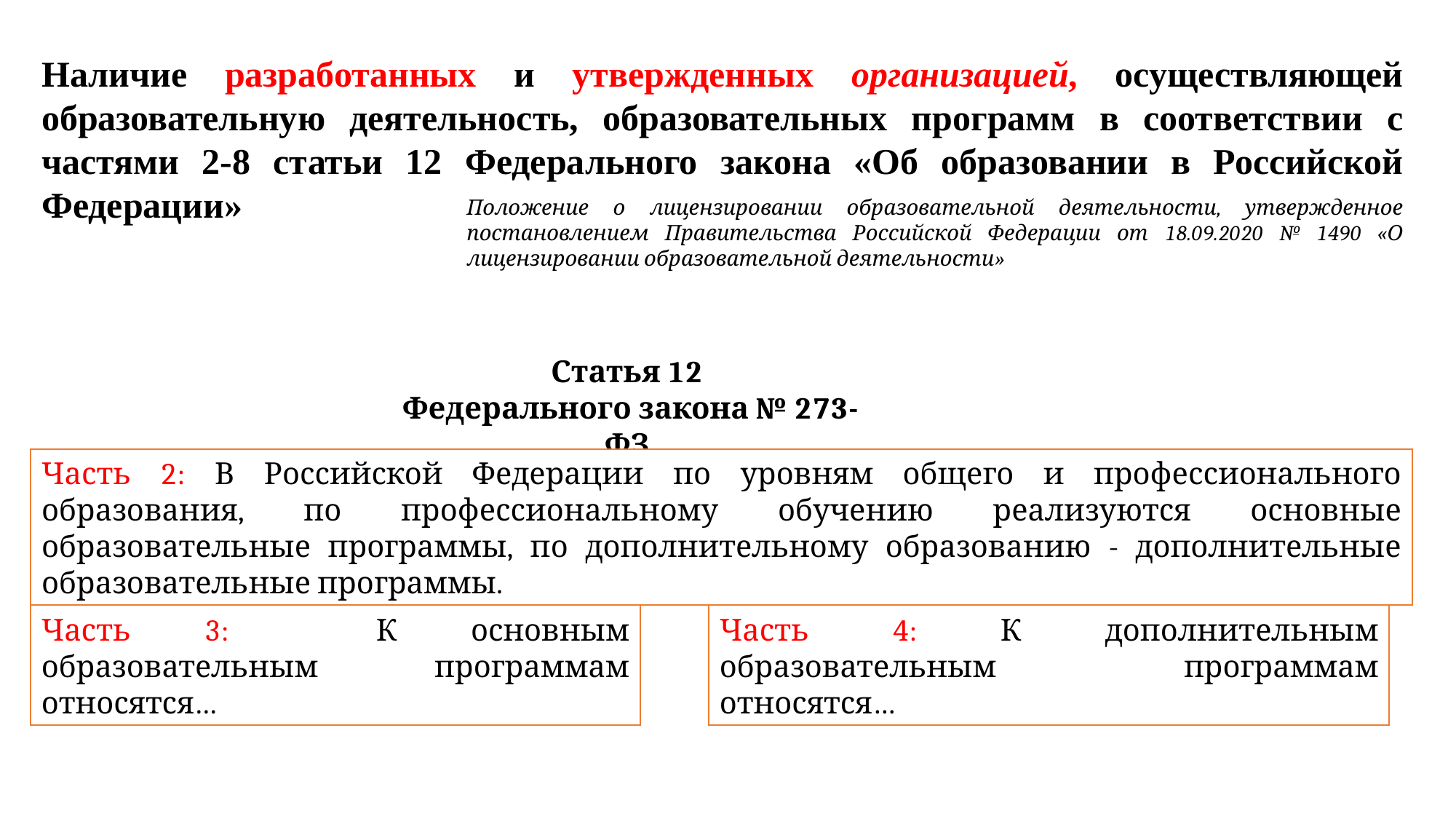

Наличие разработанных и утвержденных организацией, осуществляющей образовательную деятельность, образовательных программ в соответствии с частями 2-8 статьи 12 Федерального закона «Об образовании в Российской Федерации»
Положение о лицензировании образовательной деятельности, утвержденное постановлением Правительства Российской Федерации от 18.09.2020 № 1490 «О лицензировании образовательной деятельности»
Статья 12
Федерального закона № 273-ФЗ
Часть 2: В Российской Федерации по уровням общего и профессионального образования, по профессиональному обучению реализуются основные образовательные программы, по дополнительному образованию - дополнительные образовательные программы.
Часть 3:  К основным образовательным программам относятся…
Часть 4: К дополнительным образовательным программам относятся…